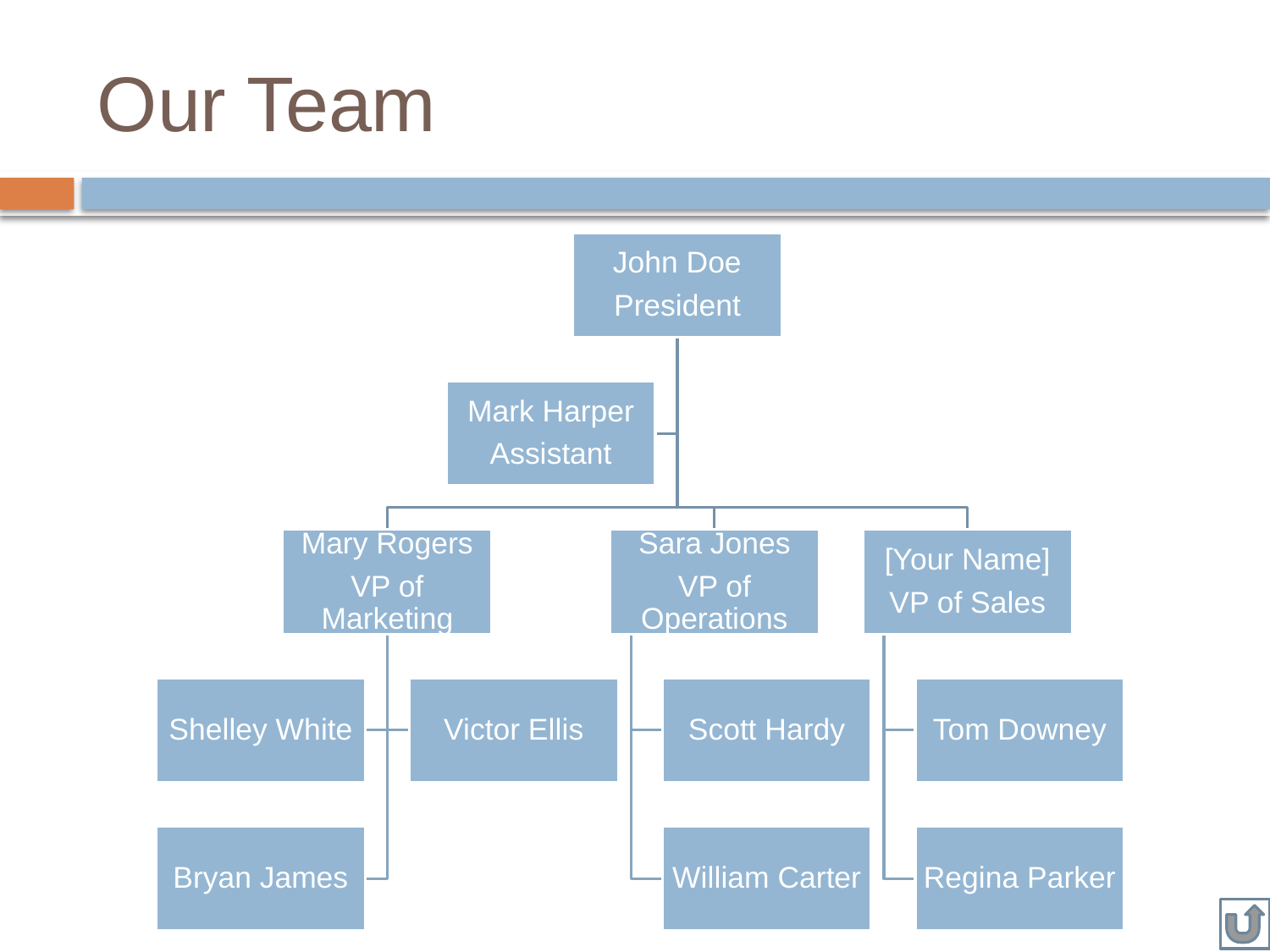

# Our Team
John Doe
President
Mary Rogers
VP of Marketing
Shelley White
Victor Ellis
Bryan James
Sara Jones
VP of Operations
Scott Hardy
William Carter
[Your Name]
VP of Sales
Tom Downey
Regina Parker
Mark Harper
Assistant